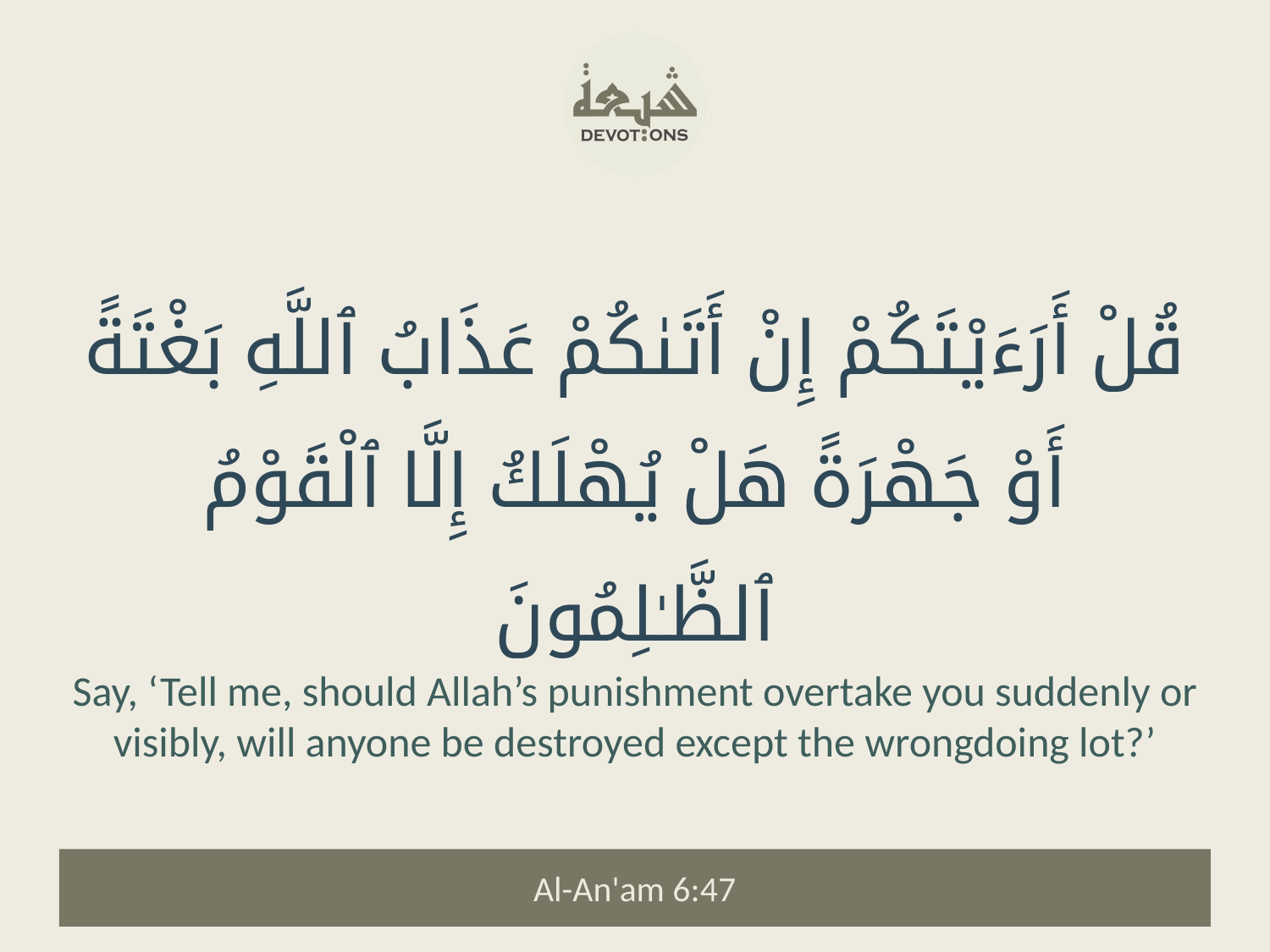

قُلْ أَرَءَيْتَكُمْ إِنْ أَتَىٰكُمْ عَذَابُ ٱللَّهِ بَغْتَةً أَوْ جَهْرَةً هَلْ يُهْلَكُ إِلَّا ٱلْقَوْمُ ٱلظَّـٰلِمُونَ
Say, ‘Tell me, should Allah’s punishment overtake you suddenly or visibly, will anyone be destroyed except the wrongdoing lot?’
Al-An'am 6:47